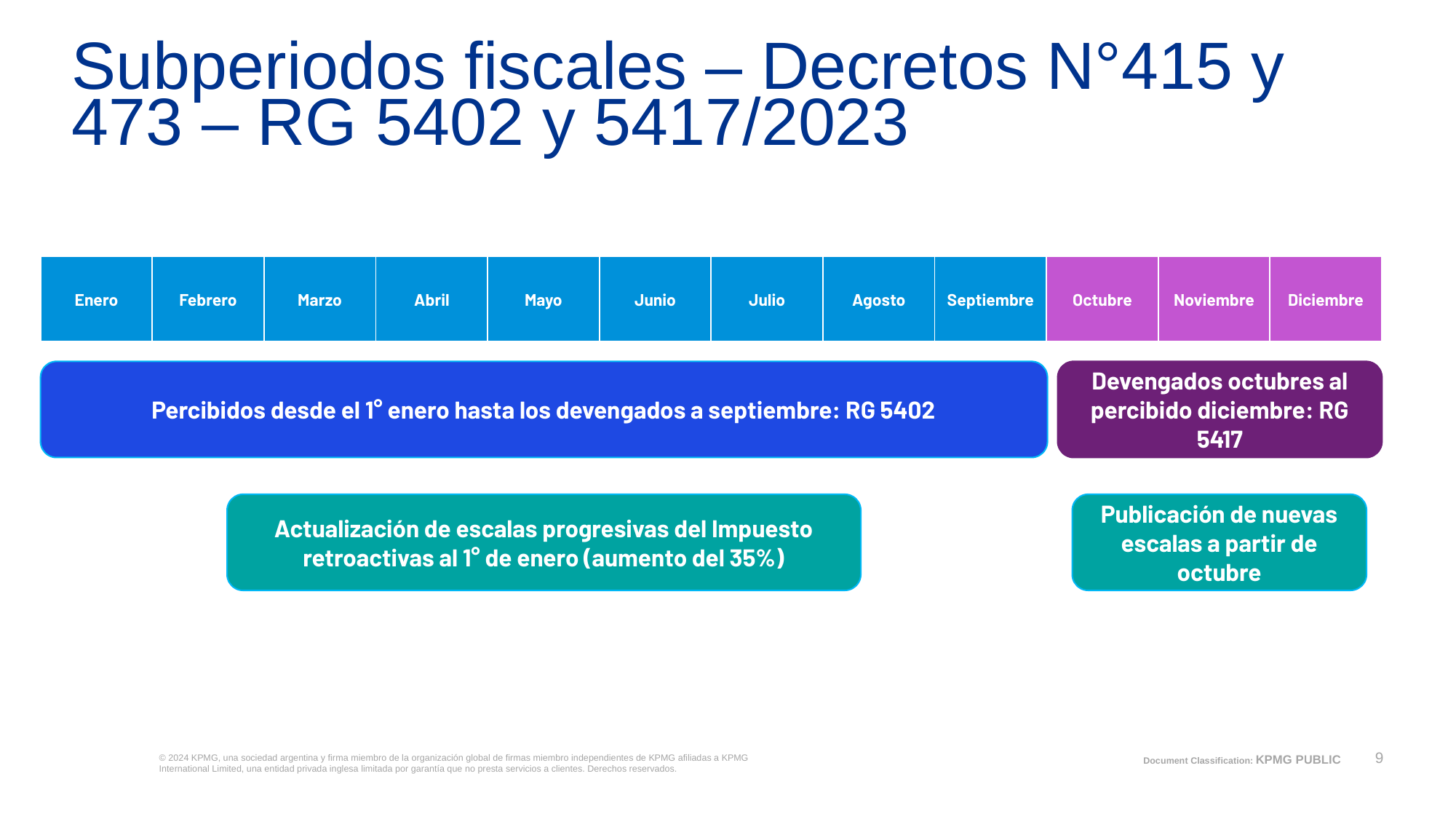

Subperiodos fiscales – Decretos N°415 y 473 – RG 5402 y 5417/2023
| Enero | Febrero | Marzo | Abril | Mayo | Junio | Julio | Agosto | Septiembre | Octubre | Noviembre | Diciembre |
| --- | --- | --- | --- | --- | --- | --- | --- | --- | --- | --- | --- |
Percibidos desde el 1° enero hasta los devengados a septiembre: RG 5402
Devengados octubres al percibido diciembre: RG 5417
Actualización de escalas progresivas del Impuesto retroactivas al 1° de enero (aumento del 35%)
Publicación de nuevas escalas a partir de octubre